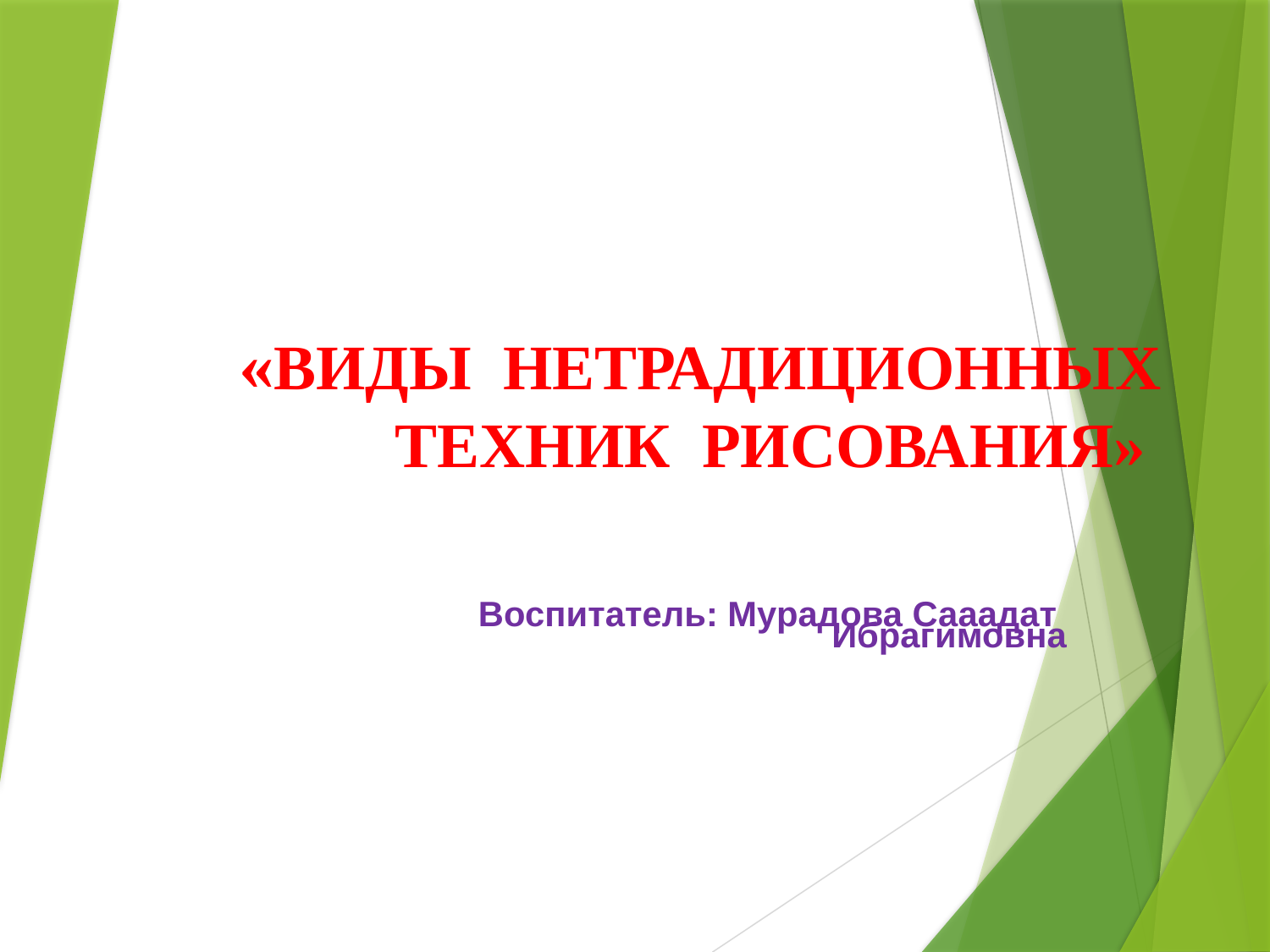

# «ВИДЫ  НЕТРАДИЦИОННЫХ ТЕХНИК  РИСОВАНИЯ»
Воспитатель: Мурадова Сааадат  Ибрагимовна